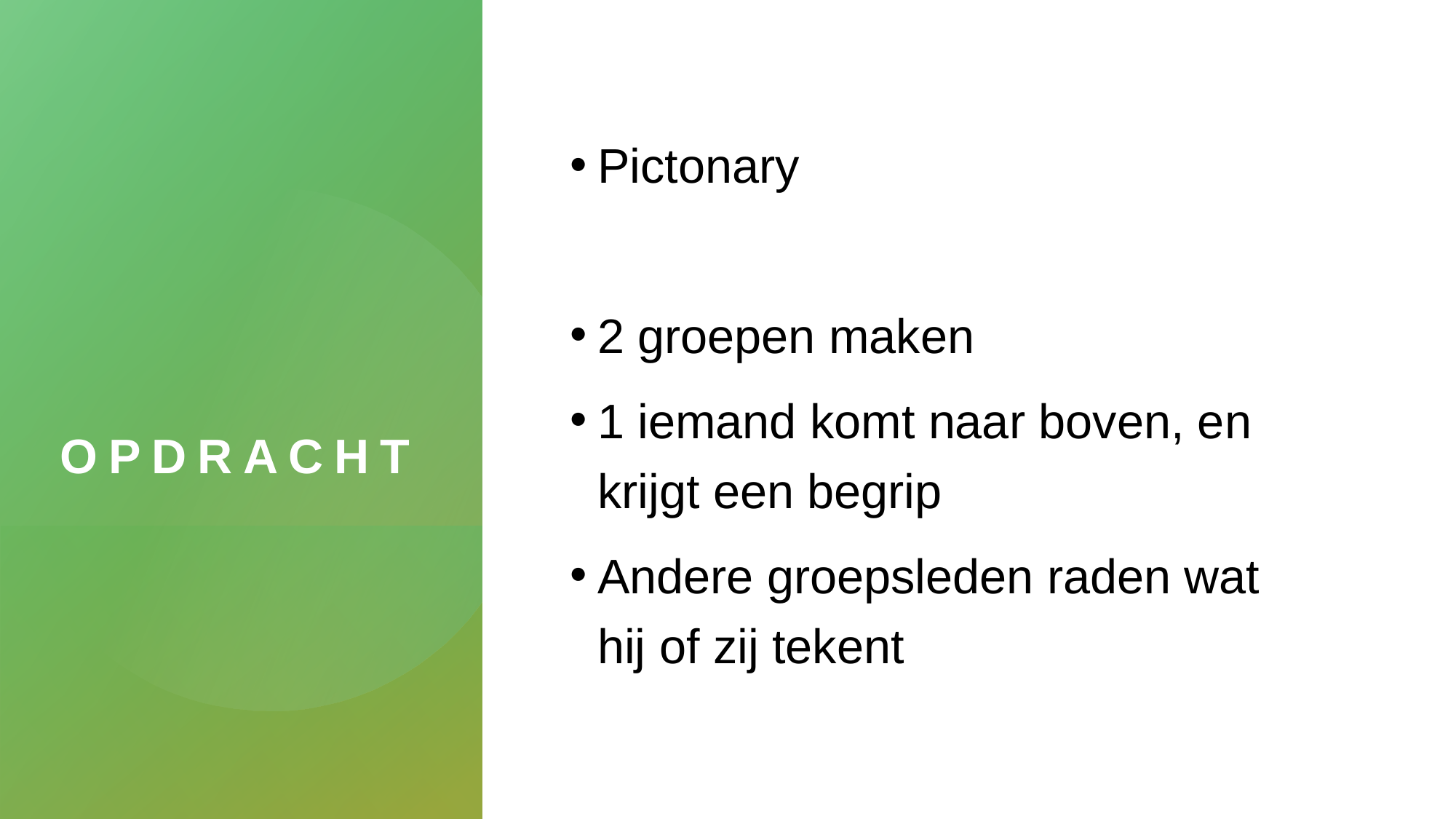

# Opdracht
Pictonary

2 groepen maken
1 iemand komt naar boven, en krijgt een begrip
Andere groepsleden raden wat hij of zij tekent